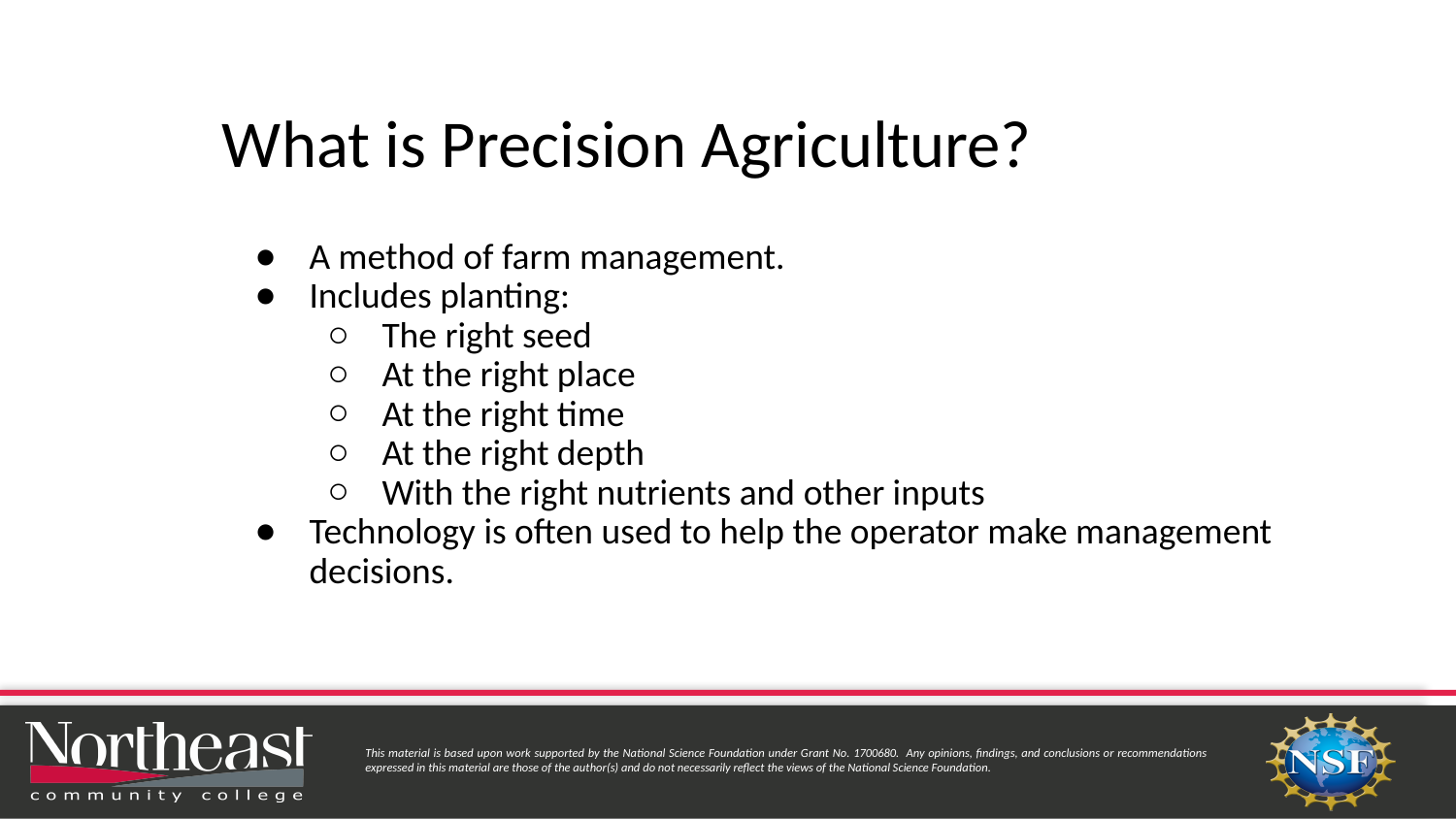

# What is Precision Agriculture?
A method of farm management.
Includes planting:
The right seed
At the right place
At the right time
At the right depth
With the right nutrients and other inputs
Technology is often used to help the operator make management decisions.